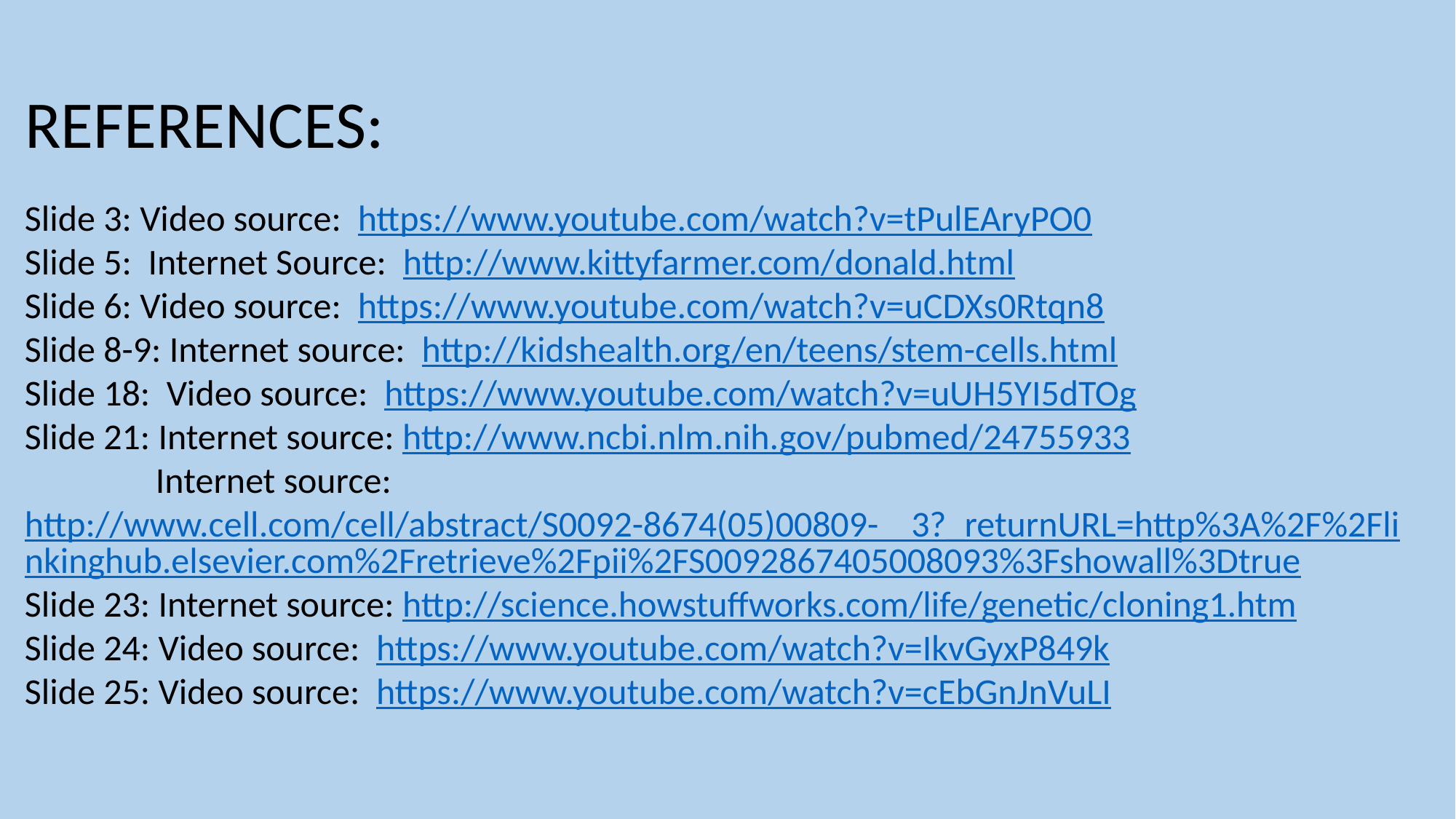

# REFERENCES:
Slide 3: Video source:  https://www.youtube.com/watch?v=tPulEAryPO0
Slide 5:  Internet Source:  http://www.kittyfarmer.com/donald.html
Slide 6: Video source:  https://www.youtube.com/watch?v=uCDXs0Rtqn8
Slide 8-9: Internet source:  http://kidshealth.org/en/teens/stem-cells.html
Slide 18:  Video source:  https://www.youtube.com/watch?v=uUH5YI5dTOg
Slide 21: Internet source: http://www.ncbi.nlm.nih.gov/pubmed/24755933
                Internet source: http://www.cell.com/cell/abstract/S0092-8674(05)00809-    3?_returnURL=http%3A%2F%2Flinkinghub.elsevier.com%2Fretrieve%2Fpii%2FS0092867405008093%3Fshowall%3Dtrue
Slide 23: Internet source: http://science.howstuffworks.com/life/genetic/cloning1.htm
Slide 24: Video source:  https://www.youtube.com/watch?v=IkvGyxP849k
Slide 25: Video source:  https://www.youtube.com/watch?v=cEbGnJnVuLI